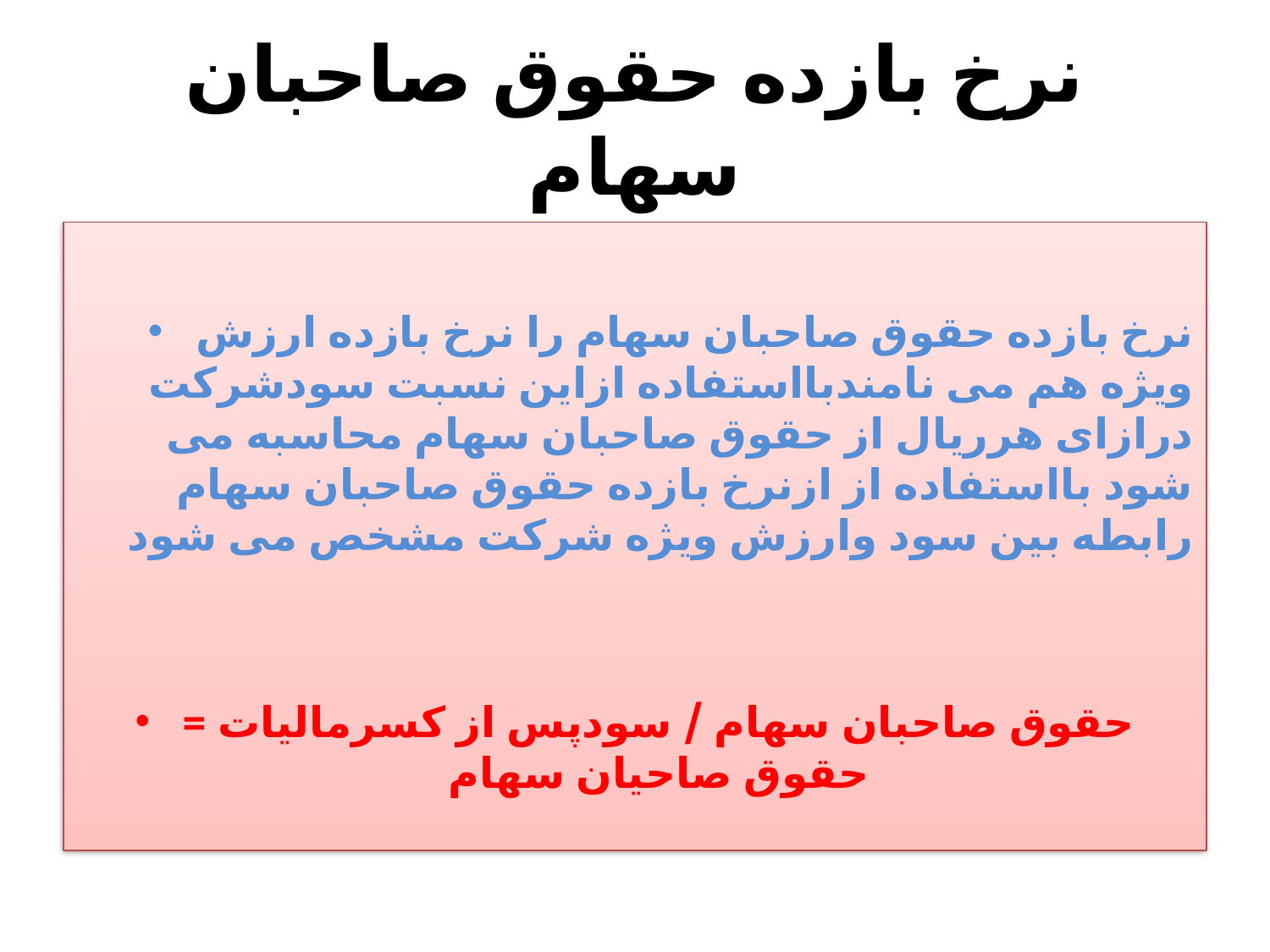

# نرخ بازده حقوق صاحبان سهام

نرخ بازده حقوق صاحبان سهام را نرخ بازده ارزش ویژه هم می نامندبااستفاده ازاین نسبت سودشرکت درازای هرریال از حقوق صاحبان سهام محاسبه می شود بااستفاده از ازنرخ بازده حقوق صاحبان سهام رابطه بین سود وارزش ویژه شرکت مشخص می شود

حقوق صاحبان سهام / سودپس از کسرمالیات = حقوق صاحیان سهام